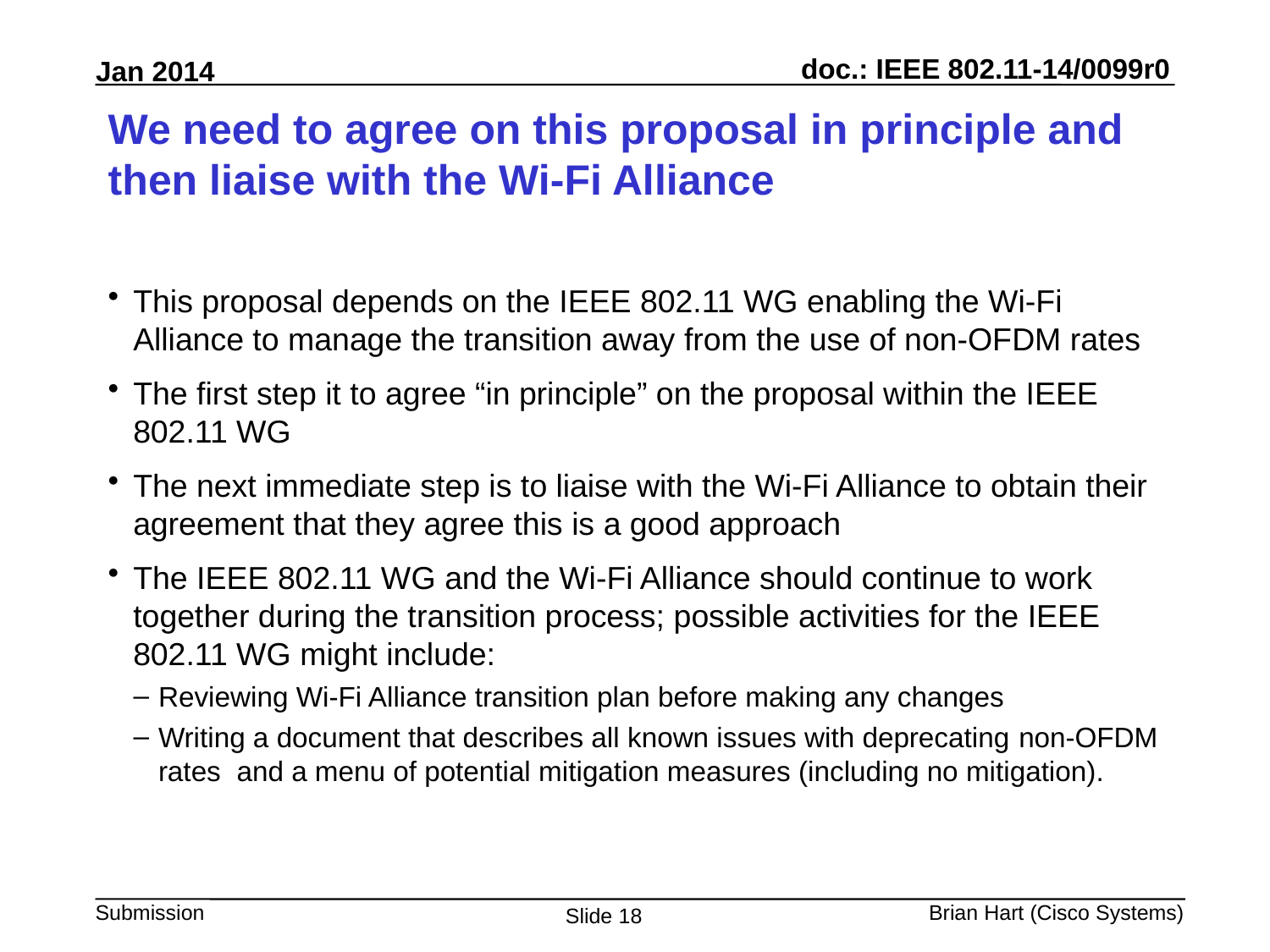

# We need to agree on this proposal in principle and then liaise with the Wi-Fi Alliance
This proposal depends on the IEEE 802.11 WG enabling the Wi-Fi Alliance to manage the transition away from the use of non-OFDM rates
The first step it to agree “in principle” on the proposal within the IEEE 802.11 WG
The next immediate step is to liaise with the Wi-Fi Alliance to obtain their agreement that they agree this is a good approach
The IEEE 802.11 WG and the Wi-Fi Alliance should continue to work together during the transition process; possible activities for the IEEE 802.11 WG might include:
Reviewing Wi-Fi Alliance transition plan before making any changes
Writing a document that describes all known issues with deprecating non-OFDM rates  and a menu of potential mitigation measures (including no mitigation).